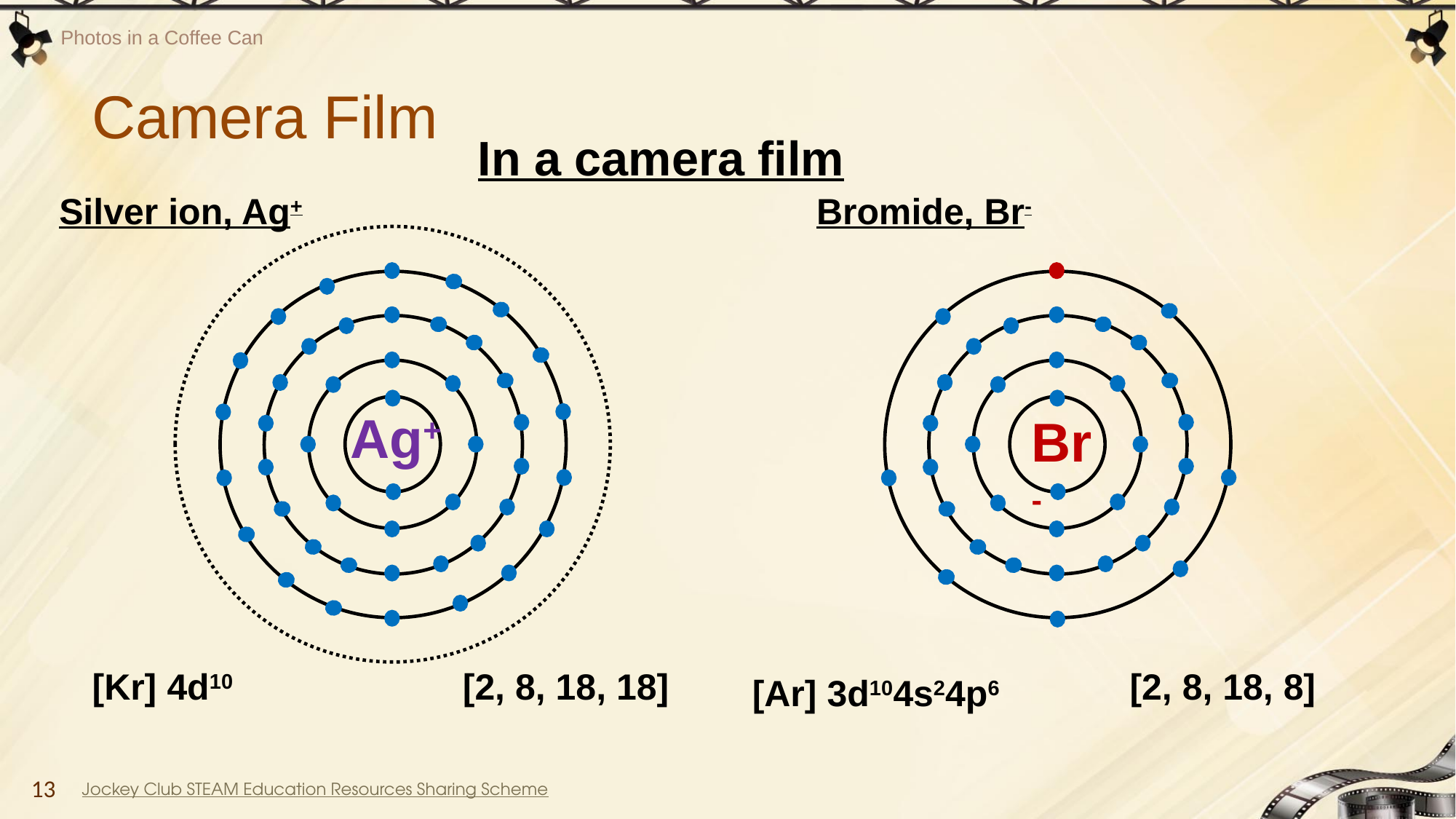

# Camera Film
In a camera film
Bromide, Br-
Silver ion, Ag+

Ag+
Br-

[Kr] 4d10
[2, 8, 18, 18]
[2, 8, 18, 8]
[Ar] 3d104s24p6